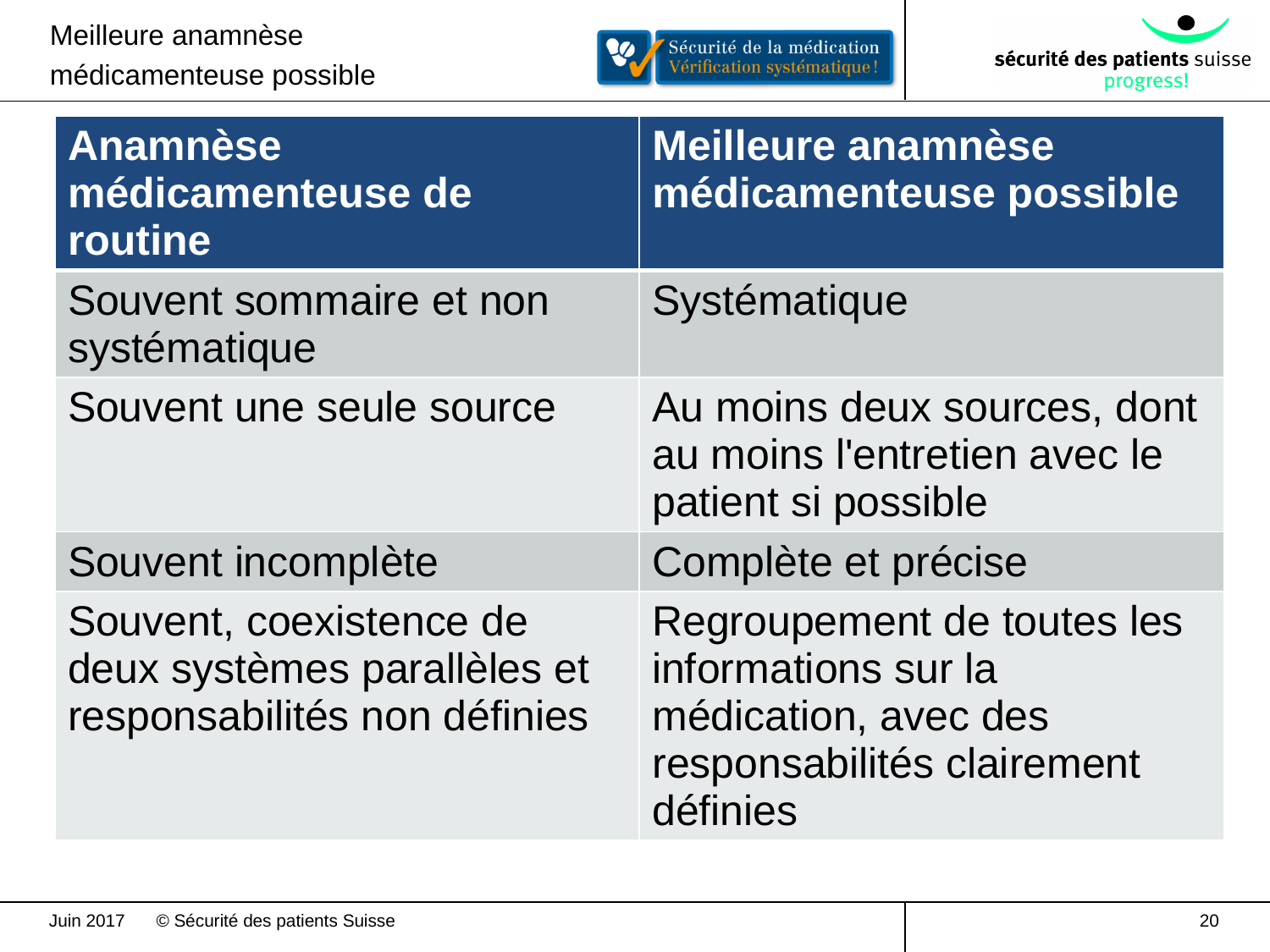

Meilleure anamnèse
médicamenteuse possible
| Anamnèse médicamenteuse de routine | Meilleure anamnèse médicamenteuse possible |
| --- | --- |
| Souvent sommaire et non systématique | Systématique |
| Souvent une seule source | Au moins deux sources, dont au moins l'entretien avec le patient si possible |
| Souvent incomplète | Complète et précise |
| Souvent, coexistence de deux systèmes parallèles et responsabilités non définies | Regroupement de toutes les informations sur la médication, avec des responsabilités clairement définies |
Juin 2017
20